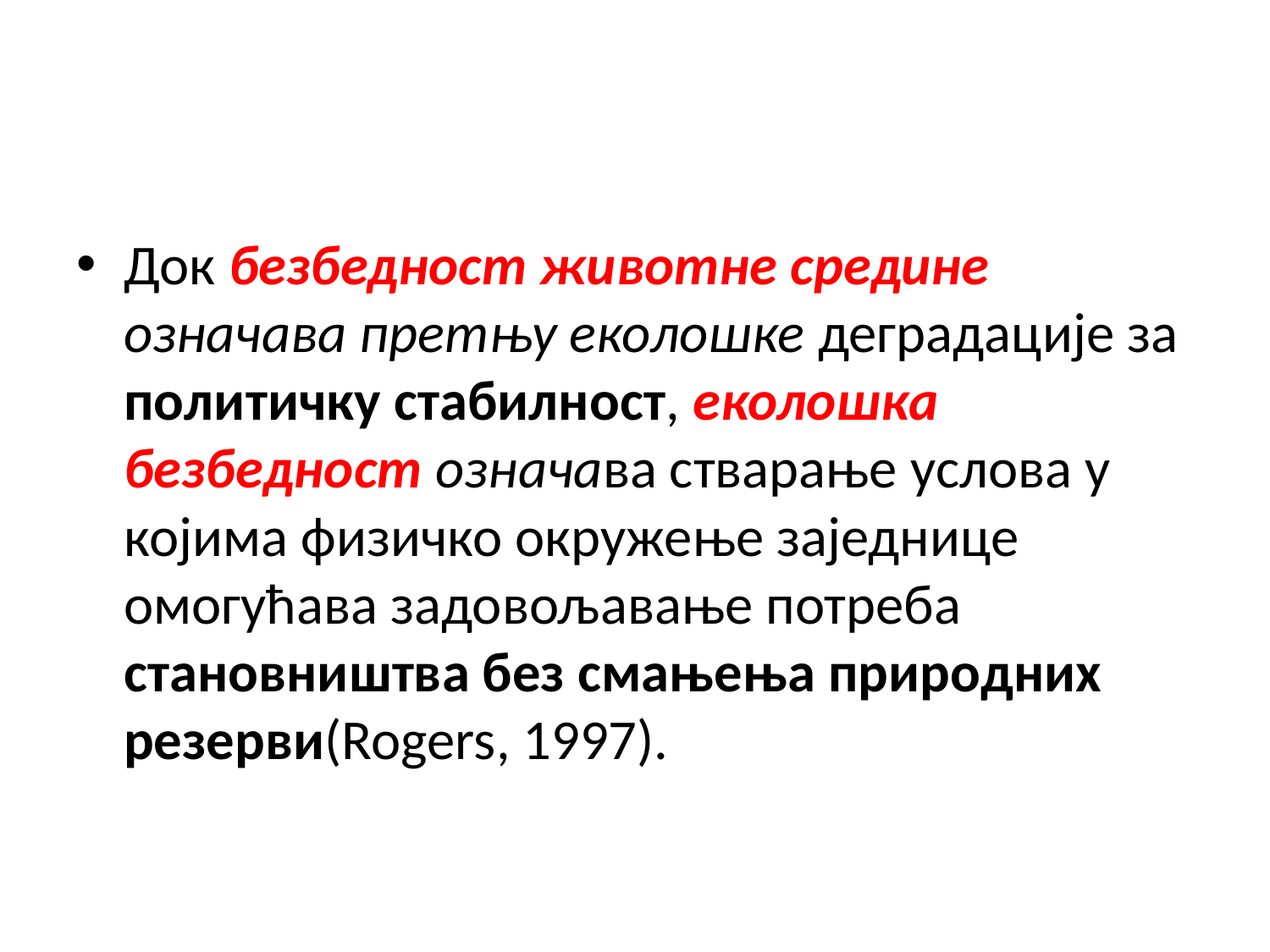

#
Док безбедност животне средине означава претњу еколошке деградације за политичку стабилност, еколошка безбедност означава стварање услова у којима физичко окружење заједнице омогућава задовољавање потреба становништва без смањења природних резерви(Rogers, 1997).